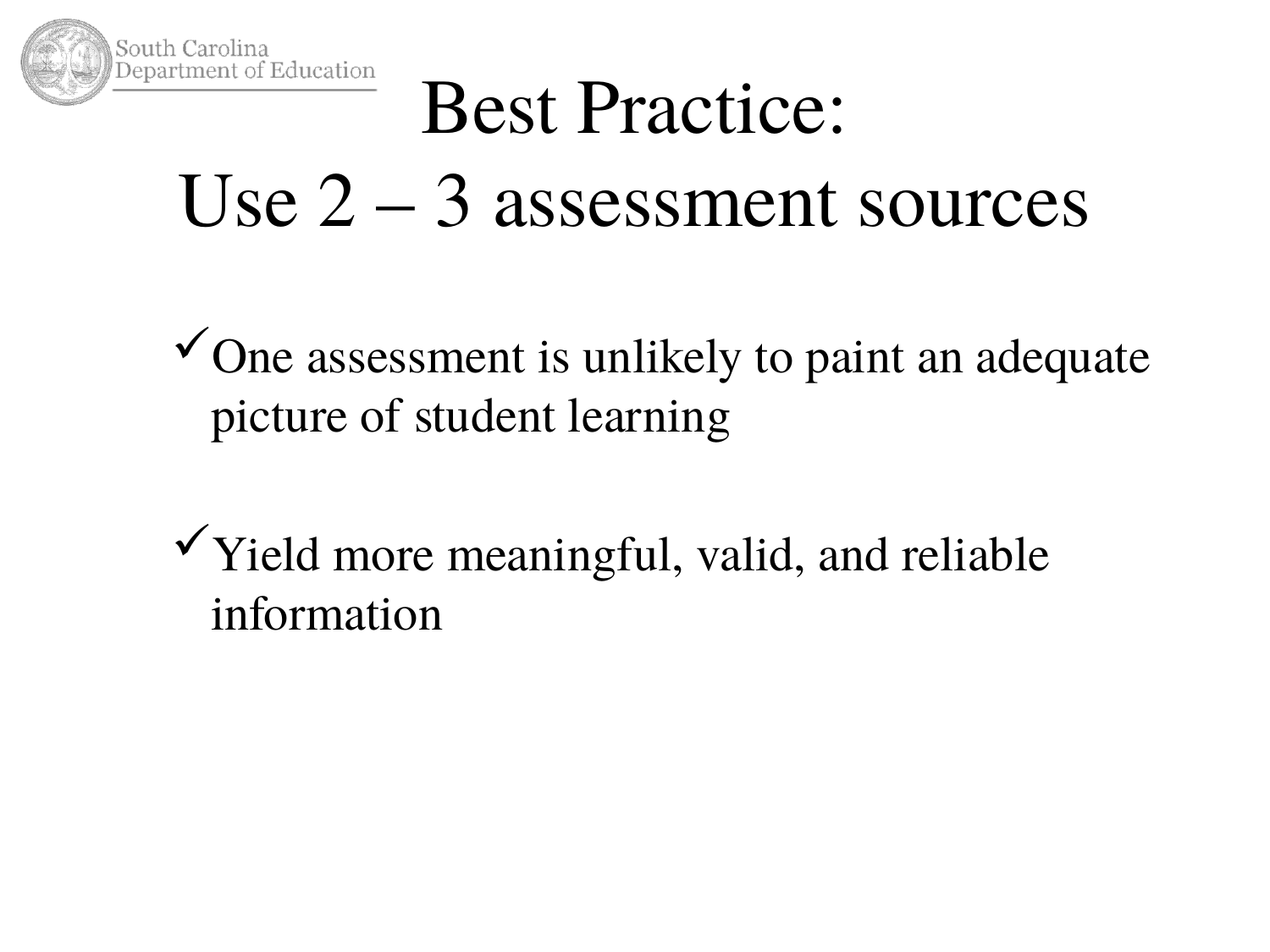

# Best Practice: Use 2 – 3 assessment sources
One assessment is unlikely to paint an adequate picture of student learning

Yield more meaningful, valid, and reliable information